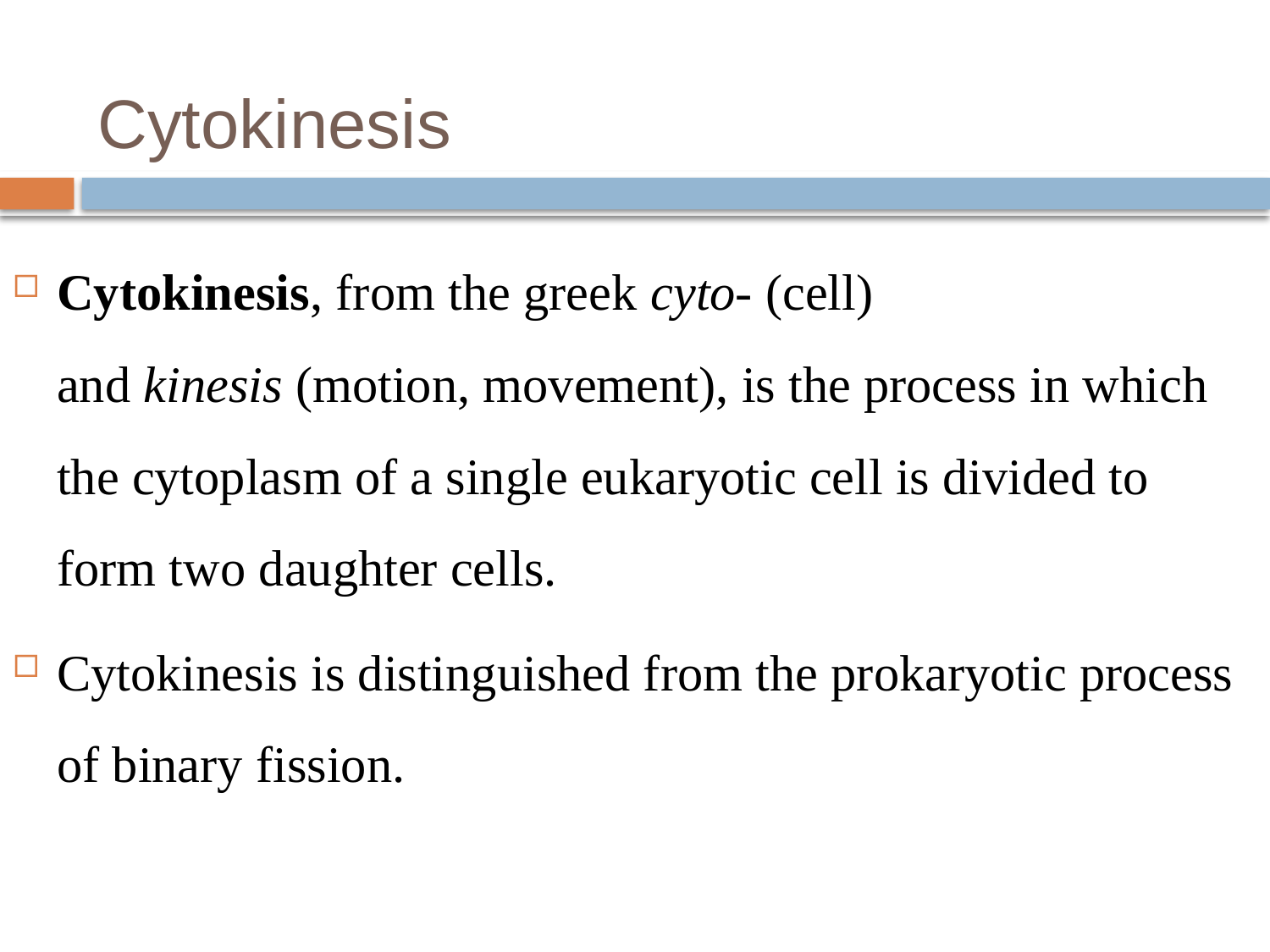

# Cytokinesis
Cytokinesis, from the greek cyto- (cell) and kinesis (motion, movement), is the process in which the cytoplasm of a single eukaryotic cell is divided to form two daughter cells.
Cytokinesis is distinguished from the prokaryotic process of binary fission.